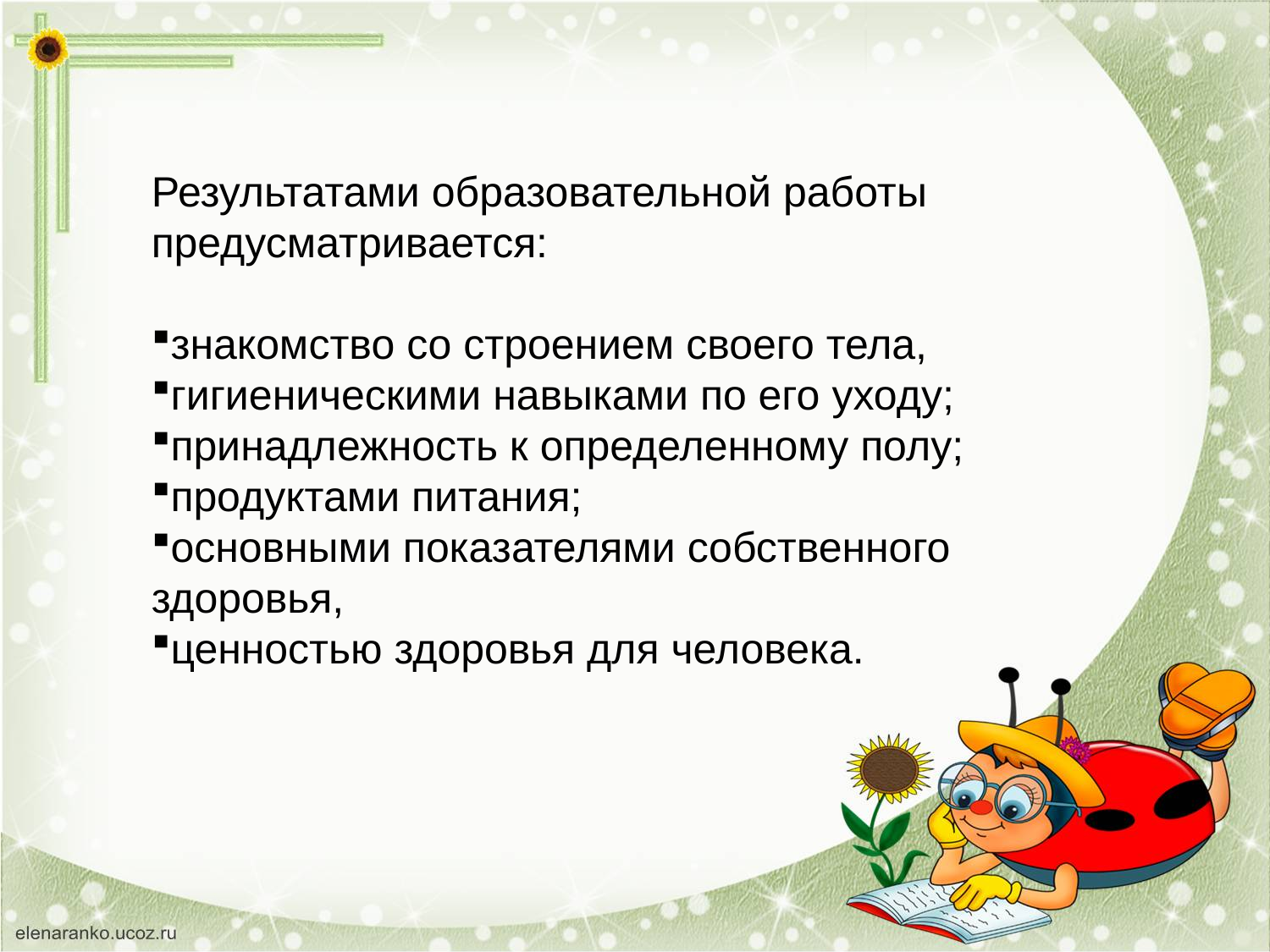

Результатами образовательной работы предусматривается:

знакомство со строением своего тела,
гигиеническими навыками по его уходу;
принадлежность к определенному полу;
продуктами питания;
основными показателями собственного здоровья,
ценностью здоровья для человека.